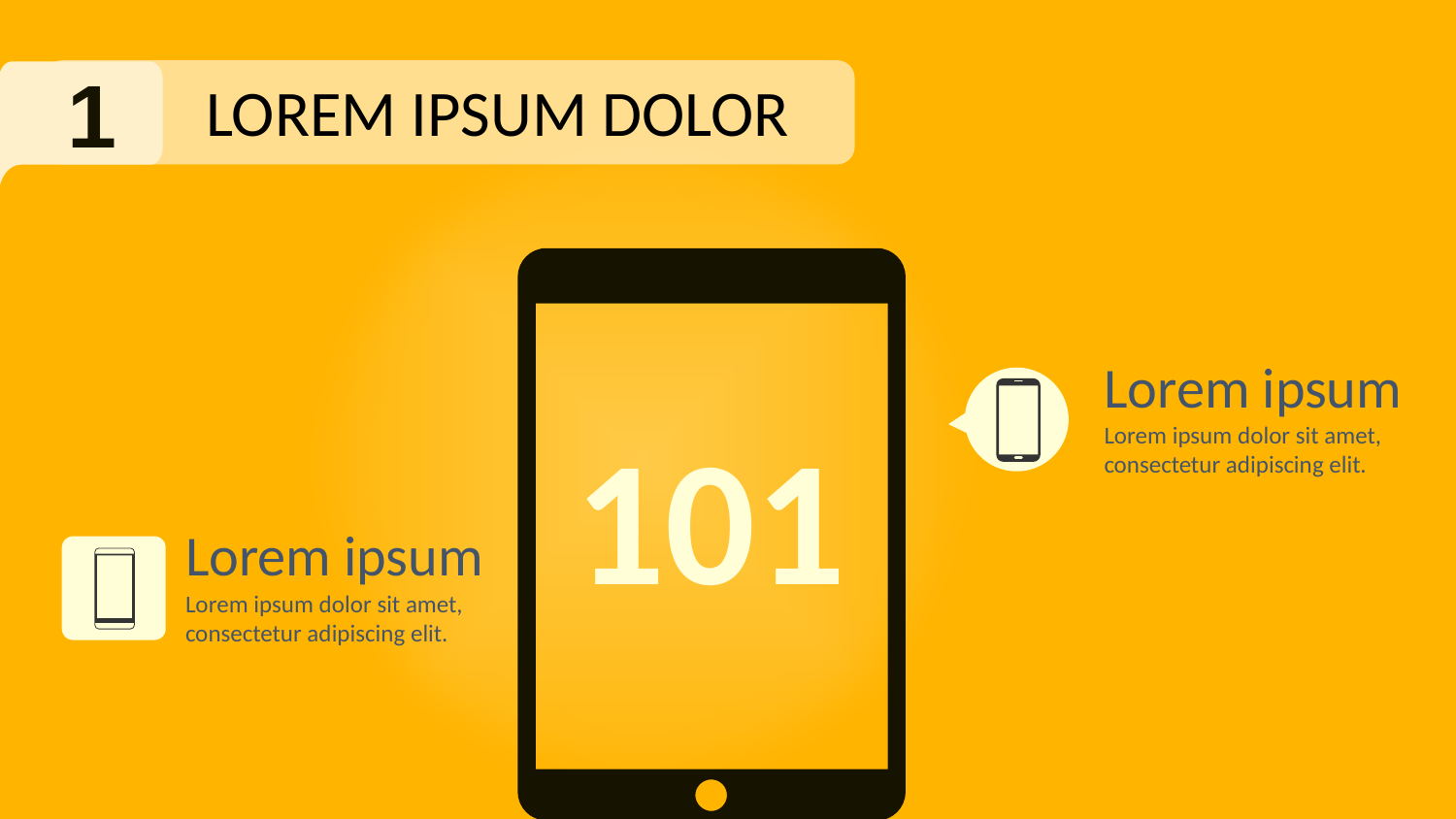

1

LOREM IPSUM DOLOR

Lorem ipsum

Lorem ipsum dolor sit amet, consectetur adipiscing elit.
101
Lorem ipsum

Lorem ipsum dolor sit amet, consectetur adipiscing elit.